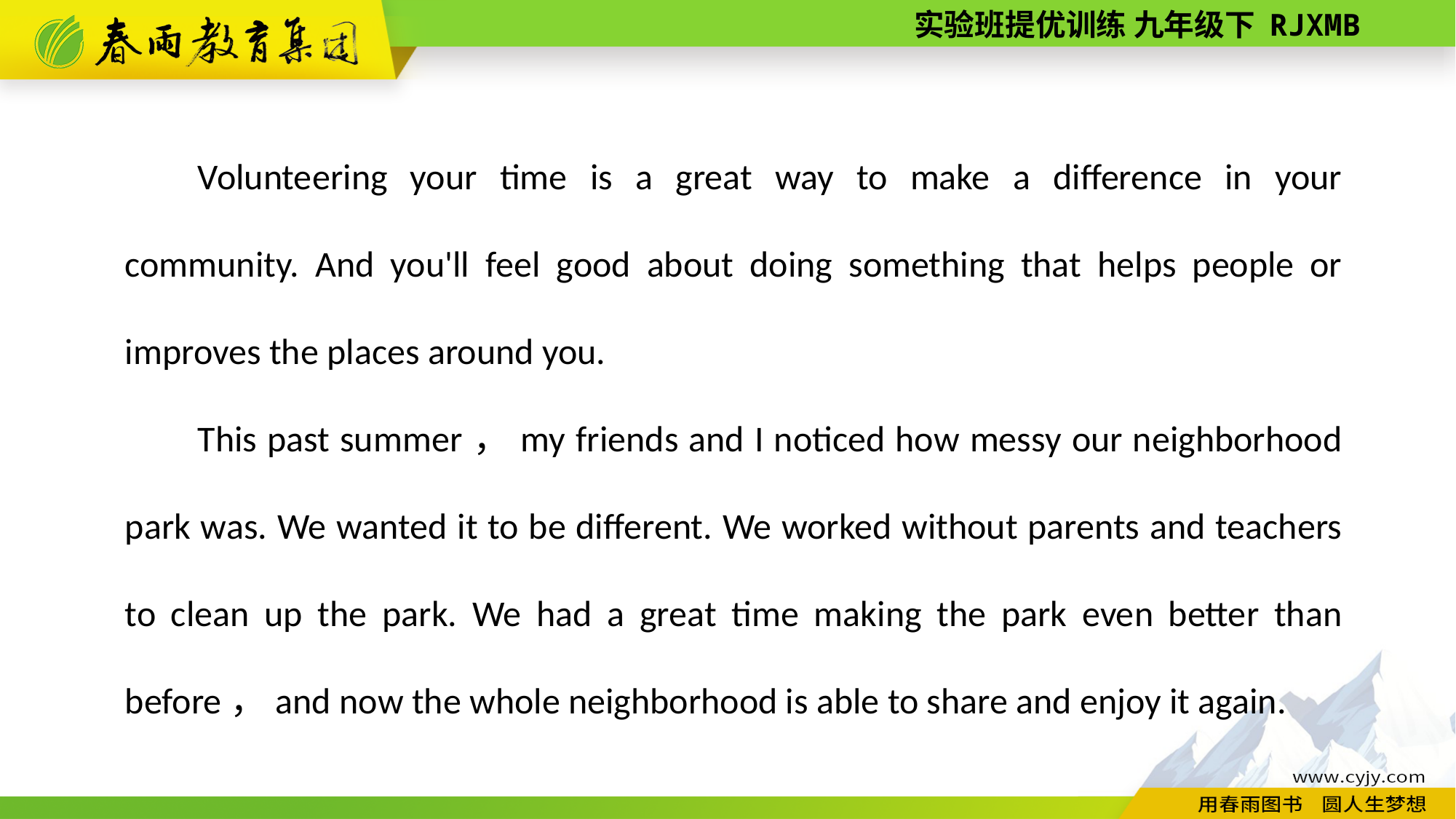

Volunteering your time is a great way to make a difference in your community. And you'll feel good about doing something that helps people or improves the places around you.
This past summer，my friends and I noticed how messy our neighborhood park was. We wanted it to be different. We worked without parents and teachers to clean up the park. We had a great time making the park even better than before，and now the whole neighborhood is able to share and enjoy it again.